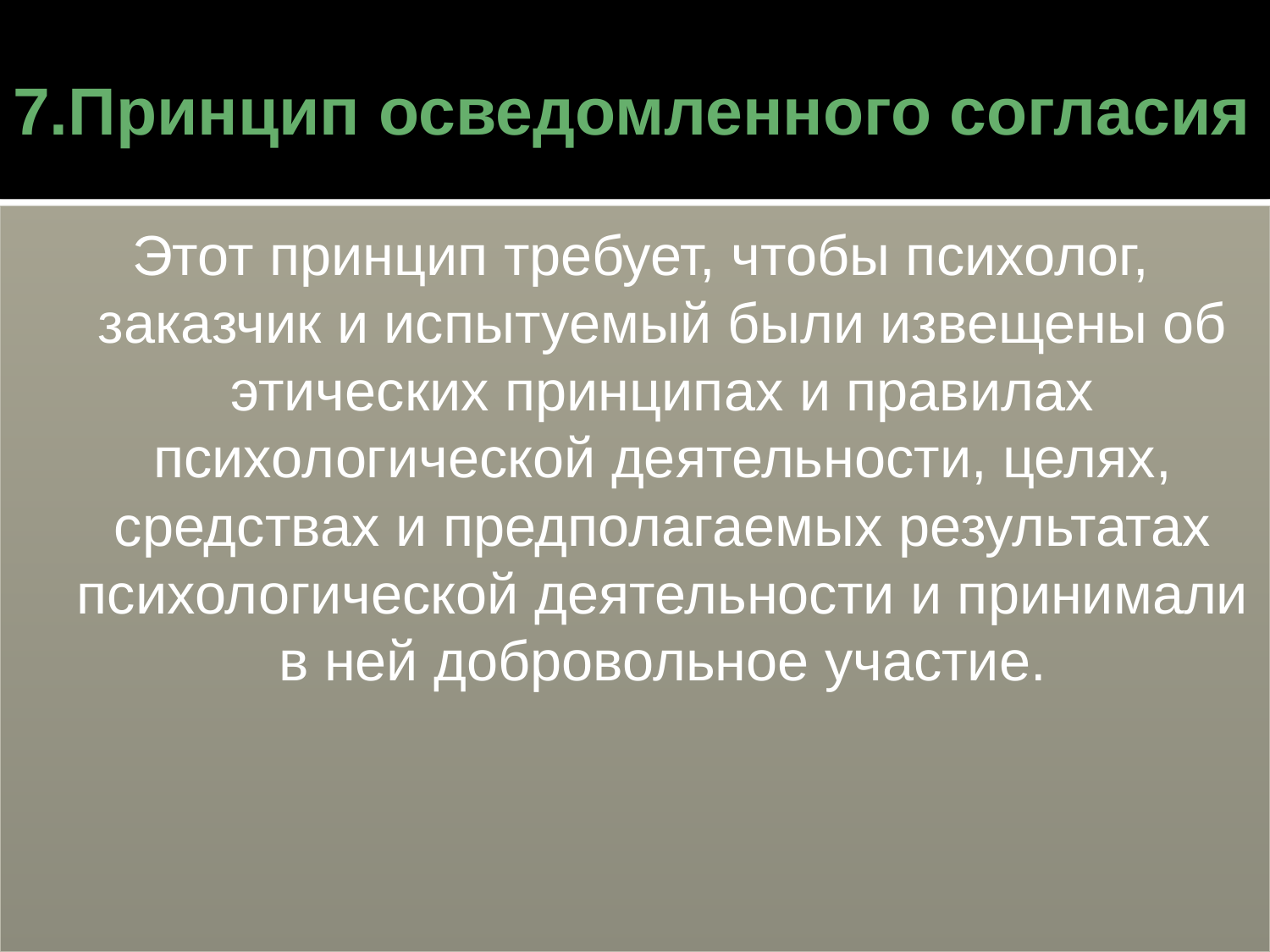

# 7.Принцип осведомленного согласия
Этот принцип требует, чтобы психолог, заказчик и испытуемый были извещены об этических принципах и правилах психологической деятельности, целях, средствах и предполагаемых результатах психологической деятельности и принимали в ней добровольное участие.